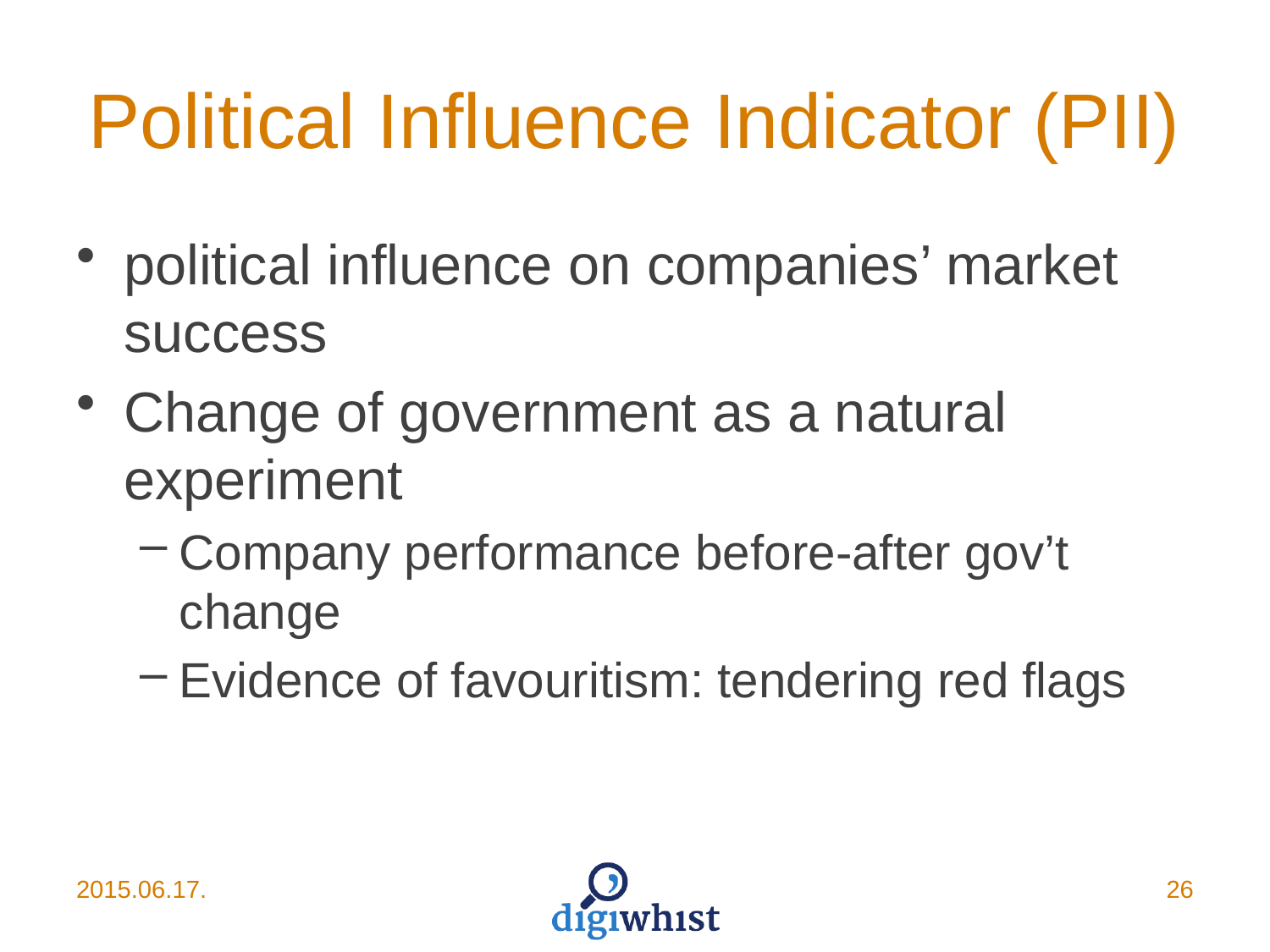

# Political Influence Indicator (PII)
political influence on companies’ market success
Change of government as a natural experiment
Company performance before-after gov’t change
Evidence of favouritism: tendering red flags
2015.06.17.
26